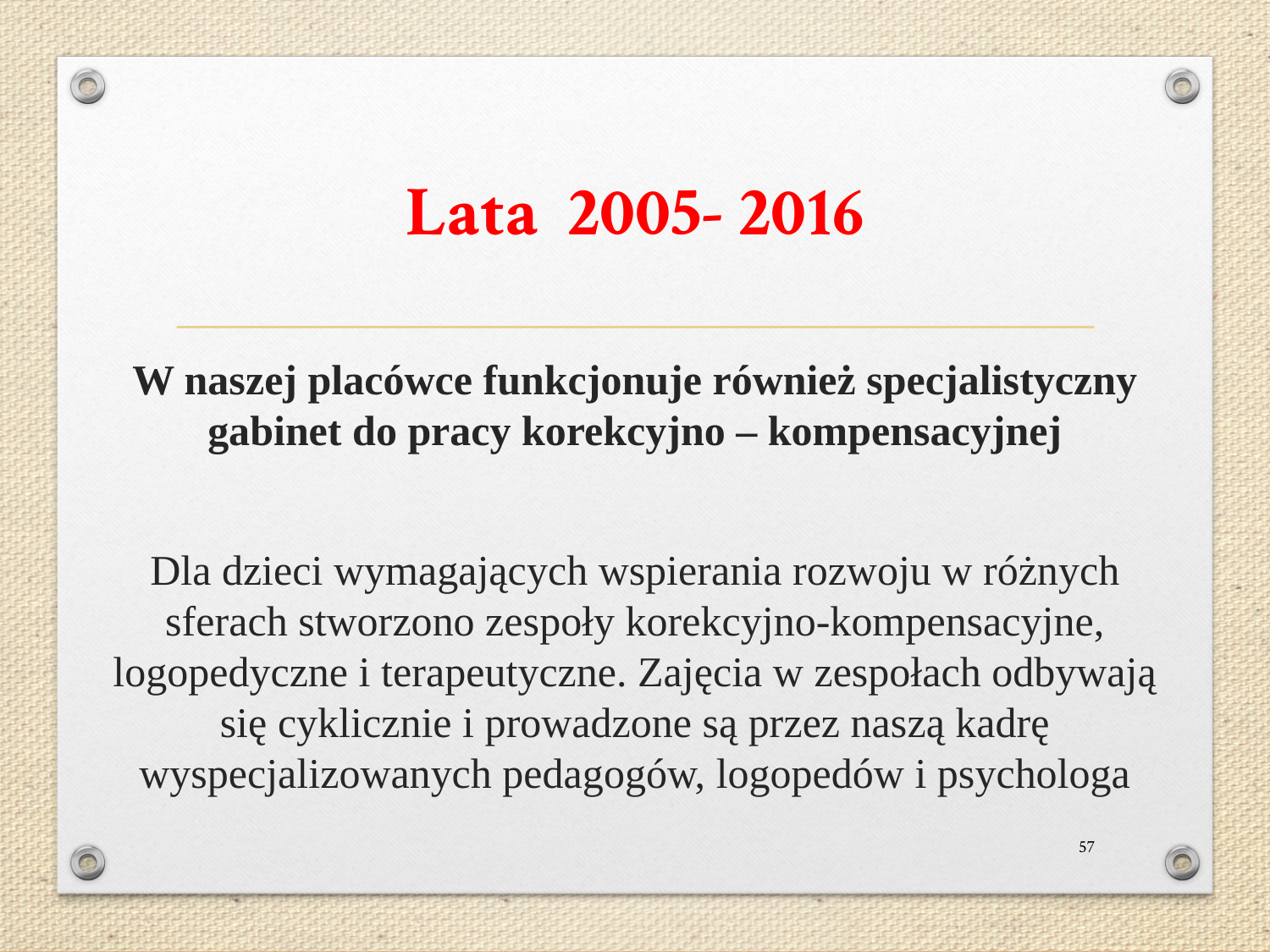

# Lata  2005- 2016
W naszej placówce funkcjonuje również specjalistyczny gabinet do pracy korekcyjno – kompensacyjnej

Dla dzieci wymagających wspierania rozwoju w różnych sferach stworzono zespoły korekcyjno-kompensacyjne, logopedyczne i terapeutyczne. Zajęcia w zespołach odbywają się cyklicznie i prowadzone są przez naszą kadrę wyspecjalizowanych pedagogów, logopedów i psychologa
57